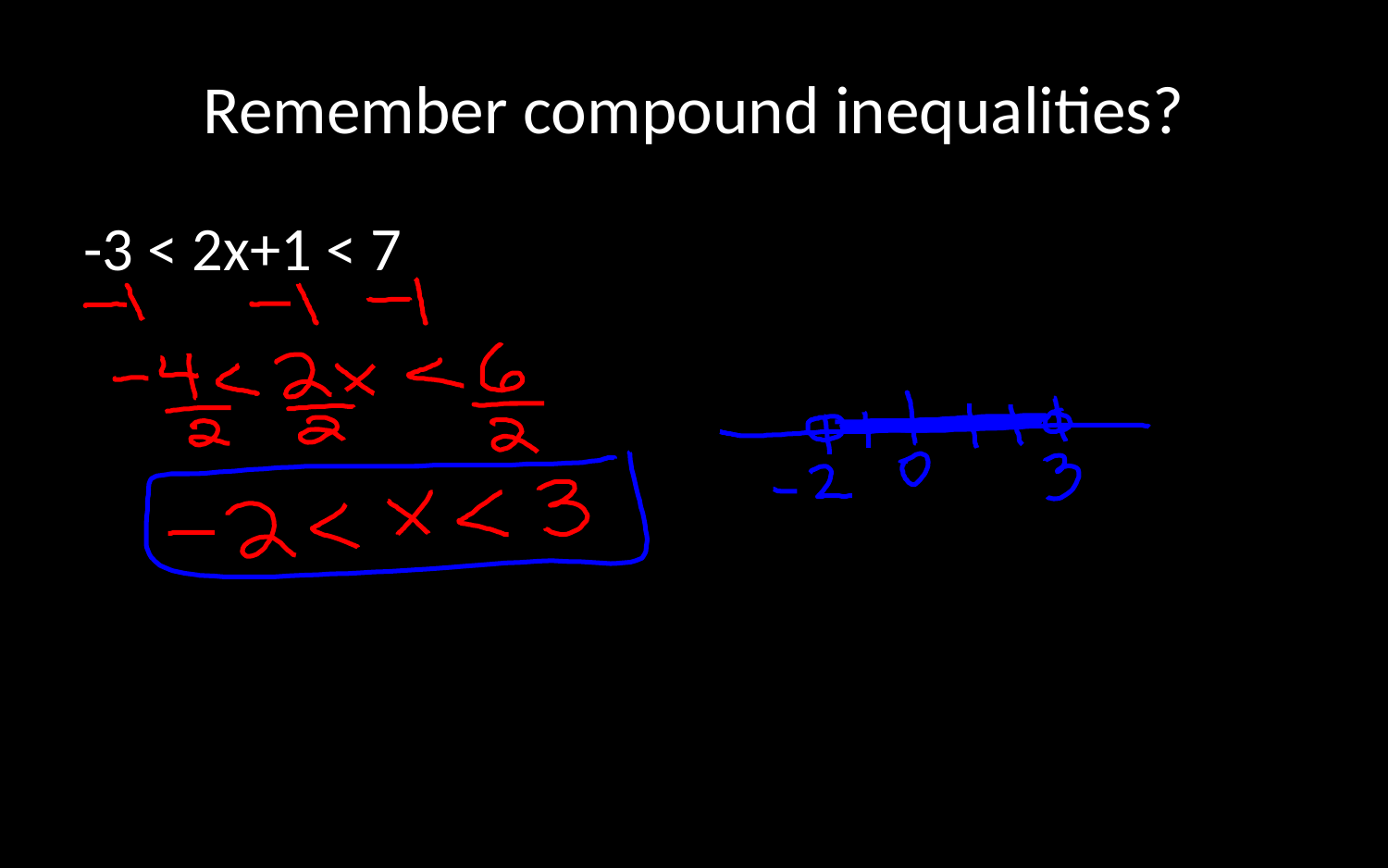

# Remember compound inequalities?
-3 < 2x+1 < 7